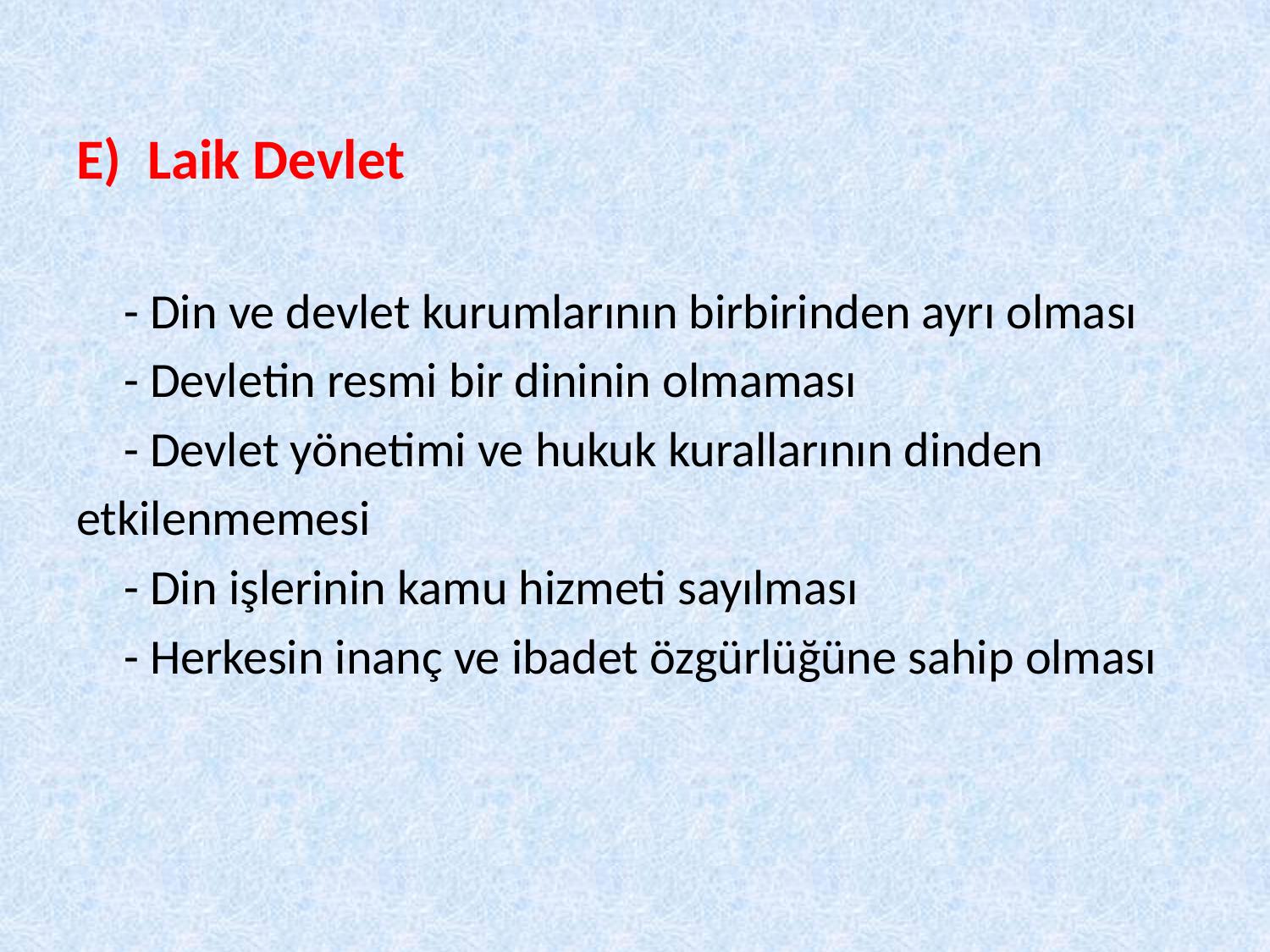

Laik Devlet

	- Din ve devlet kurumlarının birbirinden ayrı olması
	- Devletin resmi bir dininin olmaması
	- Devlet yönetimi ve hukuk kurallarının dinden
etkilenmemesi
	- Din işlerinin kamu hizmeti sayılması
	- Herkesin inanç ve ibadet özgürlüğüne sahip olması